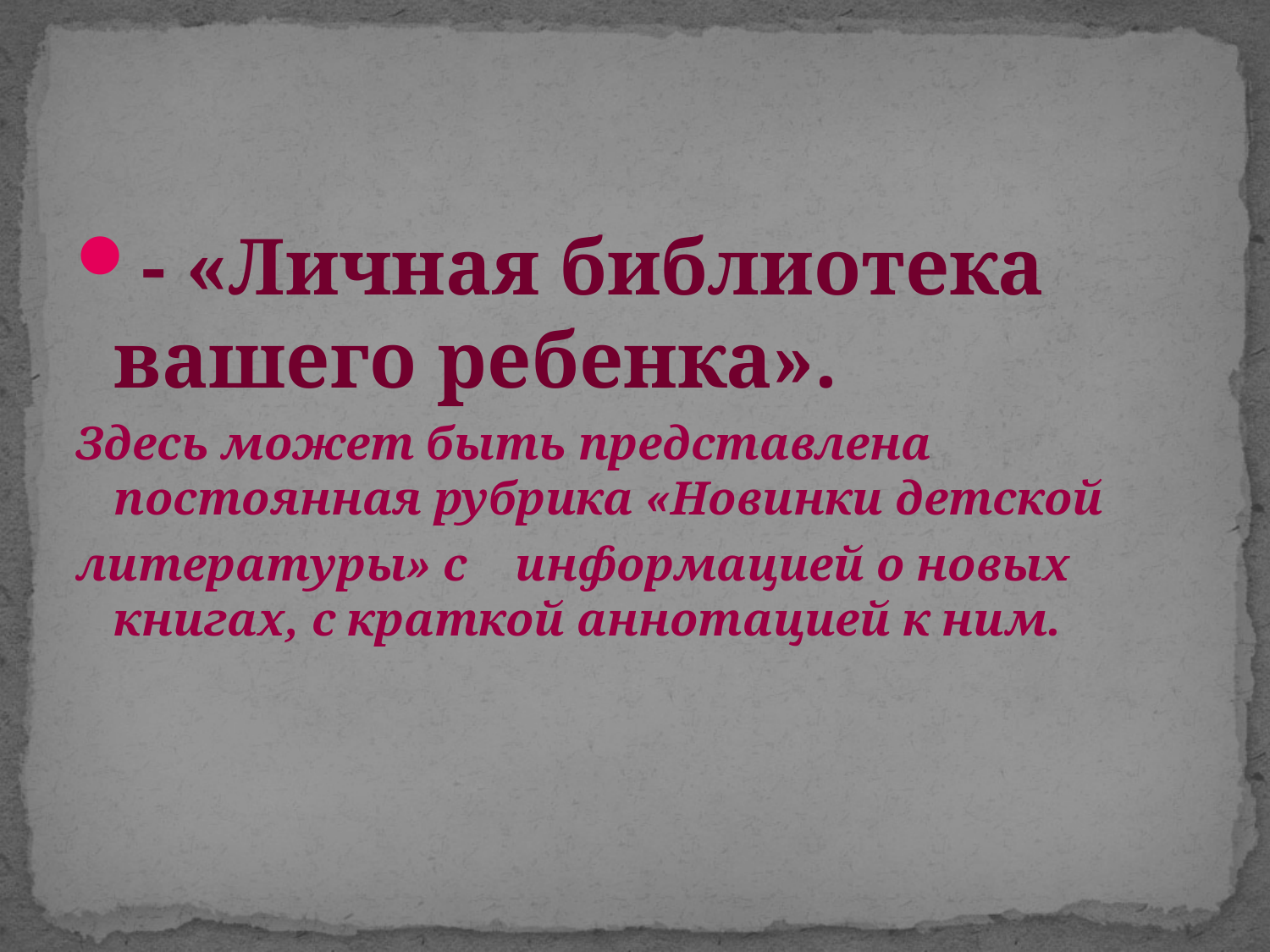

#
- «Личная библиотека вашего ребенка».
Здесь может быть представлена постоянная рубрика «Новинки детской
литературы» с    информацией о новых книгах, с краткой аннотацией к ним.